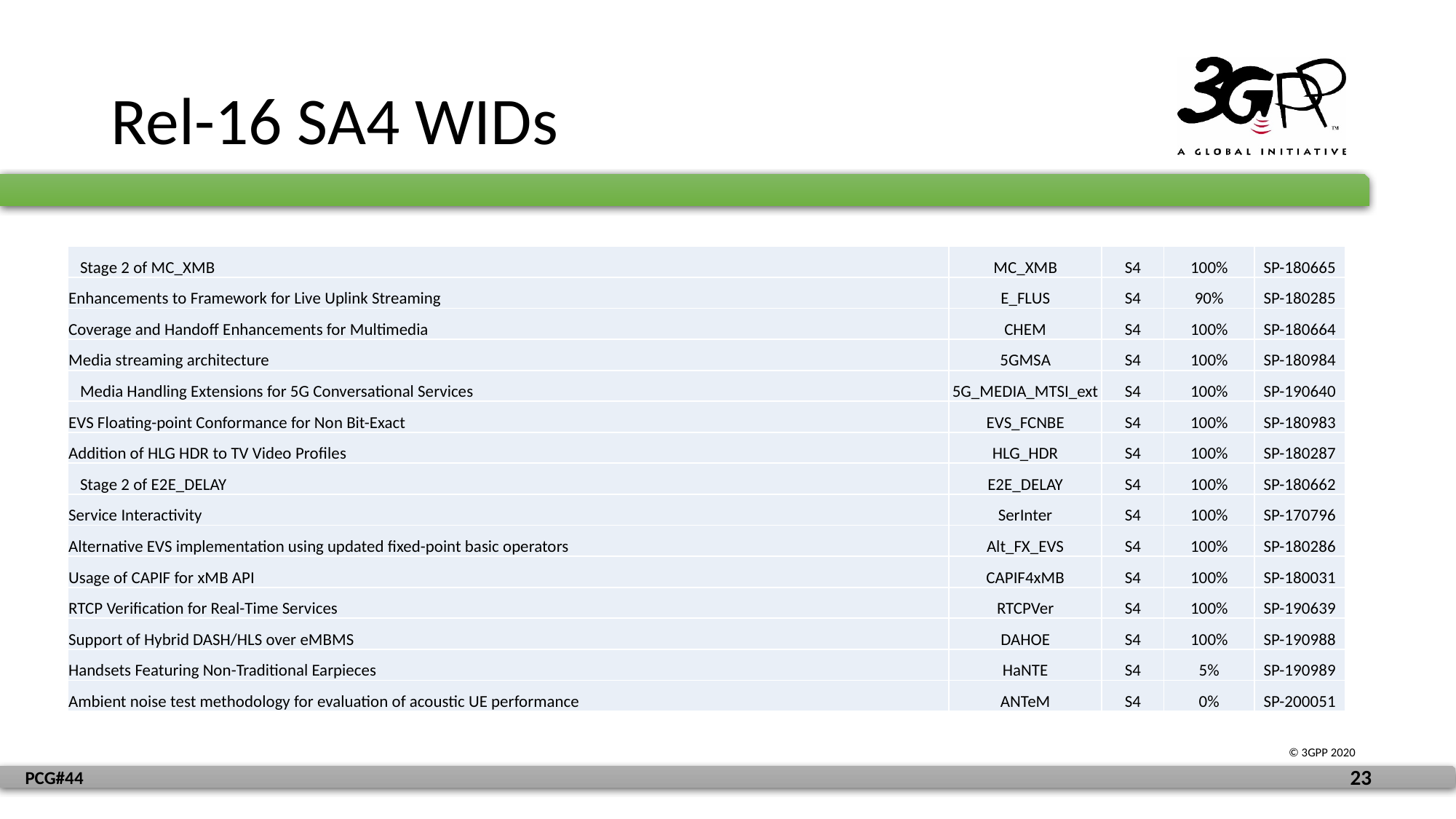

# Rel-16 SA4 WIDs
| Stage 2 of MC\_XMB | MC\_XMB | S4 | 100% | SP-180665 |
| --- | --- | --- | --- | --- |
| Enhancements to Framework for Live Uplink Streaming | E\_FLUS | S4 | 90% | SP-180285 |
| Coverage and Handoff Enhancements for Multimedia | CHEM | S4 | 100% | SP-180664 |
| Media streaming architecture | 5GMSA | S4 | 100% | SP-180984 |
| Media Handling Extensions for 5G Conversational Services | 5G\_MEDIA\_MTSI\_ext | S4 | 100% | SP-190640 |
| EVS Floating-point Conformance for Non Bit-Exact | EVS\_FCNBE | S4 | 100% | SP-180983 |
| Addition of HLG HDR to TV Video Profiles | HLG\_HDR | S4 | 100% | SP-180287 |
| Stage 2 of E2E\_DELAY | E2E\_DELAY | S4 | 100% | SP-180662 |
| Service Interactivity | SerInter | S4 | 100% | SP-170796 |
| Alternative EVS implementation using updated fixed-point basic operators | Alt\_FX\_EVS | S4 | 100% | SP-180286 |
| Usage of CAPIF for xMB API | CAPIF4xMB | S4 | 100% | SP-180031 |
| RTCP Verification for Real-Time Services | RTCPVer | S4 | 100% | SP-190639 |
| Support of Hybrid DASH/HLS over eMBMS | DAHOE | S4 | 100% | SP-190988 |
| Handsets Featuring Non-Traditional Earpieces | HaNTE | S4 | 5% | SP-190989 |
| Ambient noise test methodology for evaluation of acoustic UE performance | ANTeM | S4 | 0% | SP-200051 |